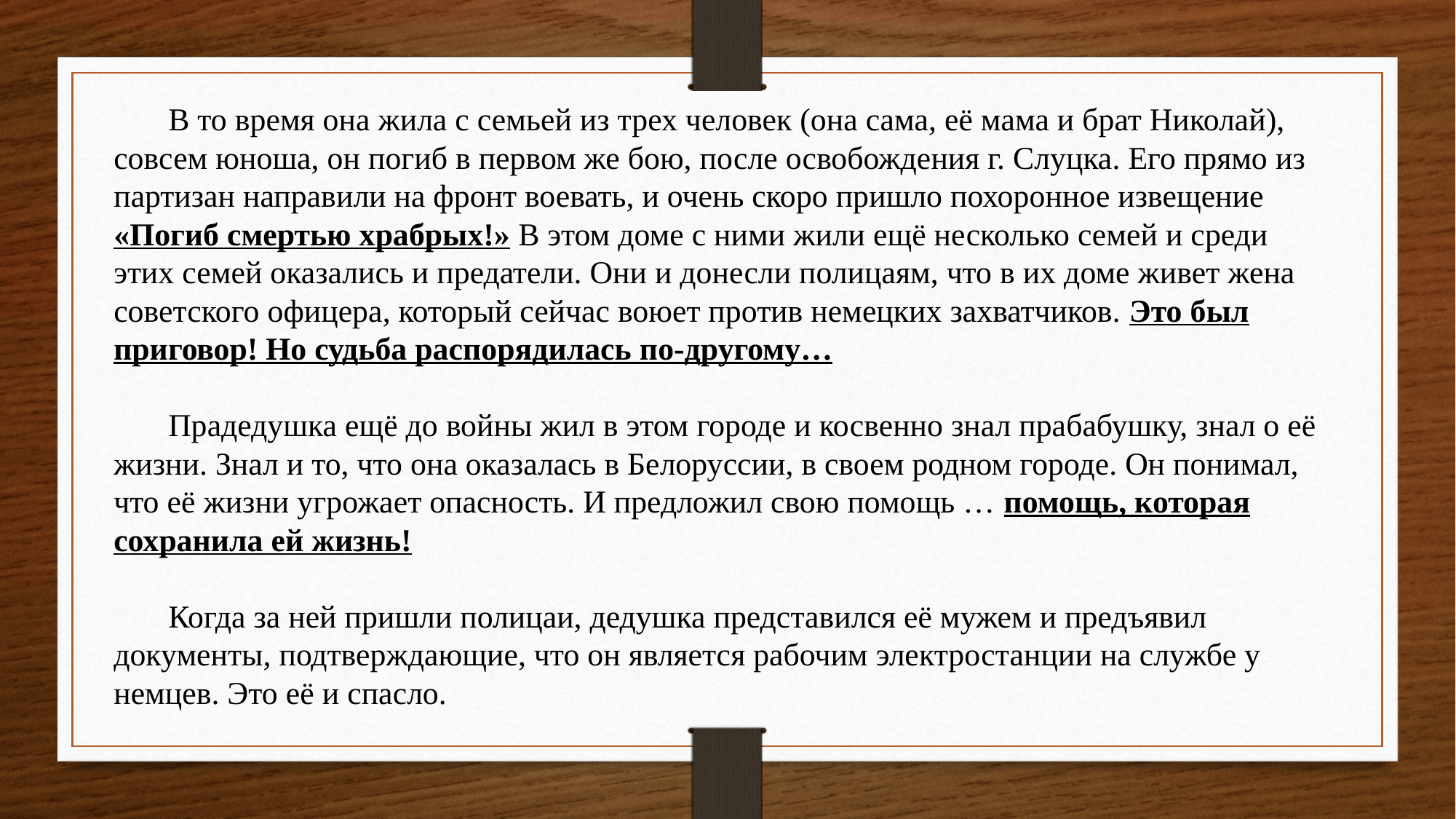

В то время она жила с семьей из трех человек (она сама, её мама и брат Николай), совсем юноша, он погиб в первом же бою, после освобождения г. Слуцка. Его прямо из партизан направили на фронт воевать, и очень скоро пришло похоронное извещение «Погиб смертью храбрых!» В этом доме с ними жили ещё несколько семей и среди этих семей оказались и предатели. Они и донесли полицаям, что в их доме живет жена советского офицера, который сейчас воюет против немецких захватчиков. Это был приговор! Но судьба распорядилась по-другому…

Прадедушка ещё до войны жил в этом городе и косвенно знал прабабушку, знал о её жизни. Знал и то, что она оказалась в Белоруссии, в своем родном городе. Он понимал, что её жизни угрожает опасность. И предложил свою помощь … помощь, которая сохранила ей жизнь!

Когда за ней пришли полицаи, дедушка представился её мужем и предъявил документы, подтверждающие, что он является рабочим электростанции на службе у немцев. Это её и спасло.